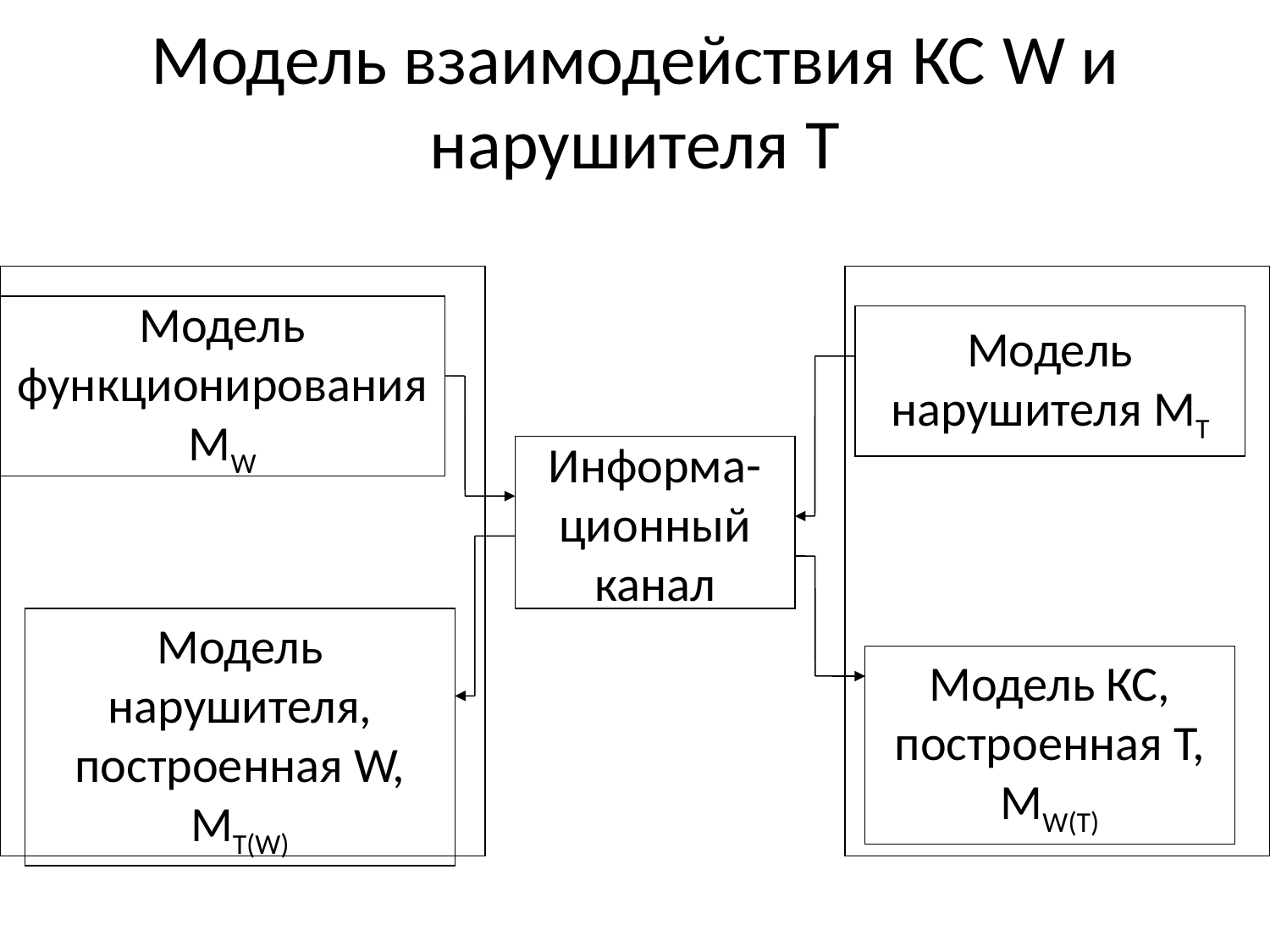

# Модель взаимодействия КС W и нарушителя T

Модель функционирования MW
Модель нарушителя MT

Информа-
ционный
канал

Модель нарушителя, построенная W, MT(W)
Модель КС, построенная T, MW(T)